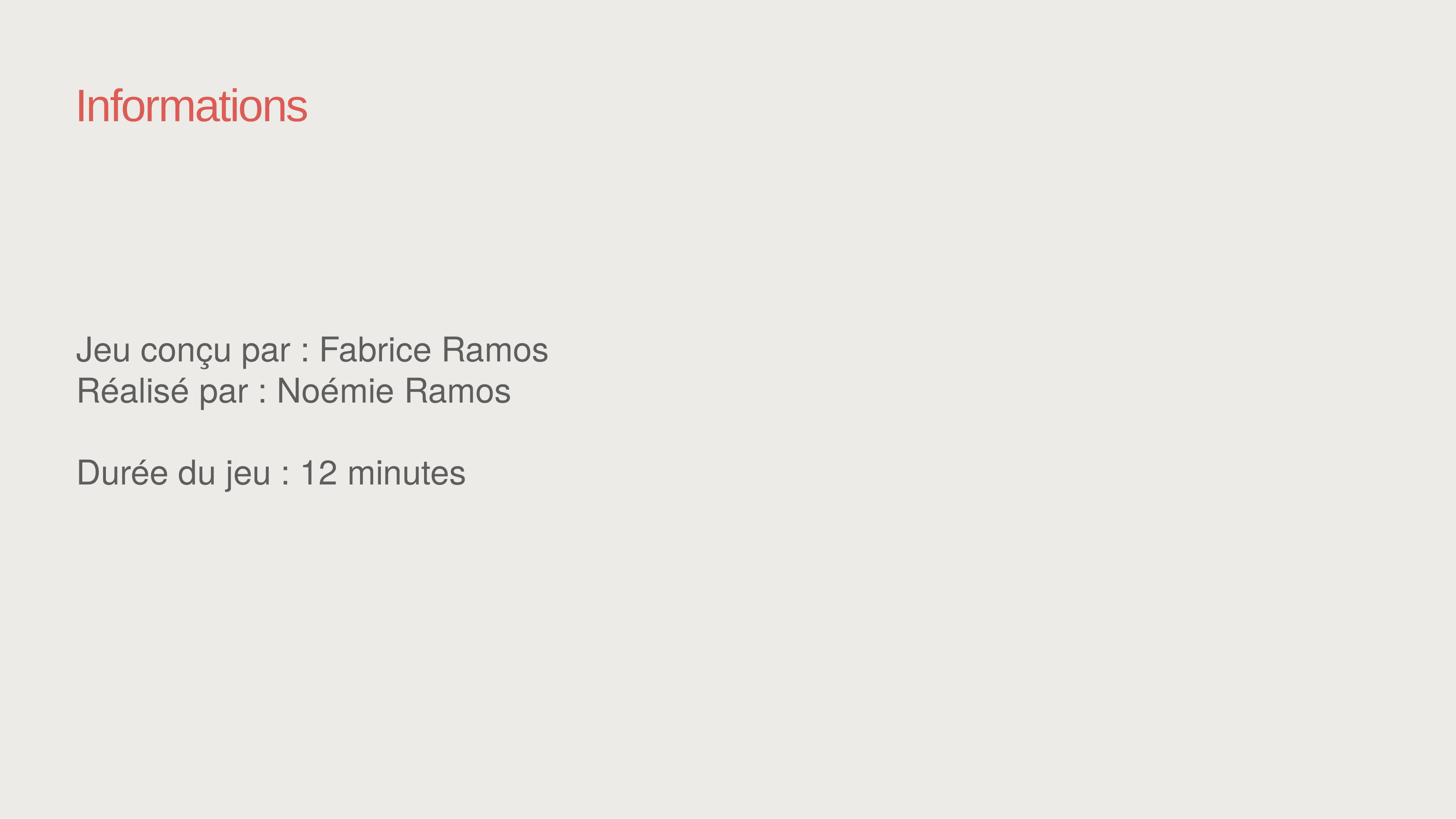

# Informations
Jeu conçu par : Fabrice Ramos
Réalisé par : Noémie Ramos

Durée du jeu : 12 minutes